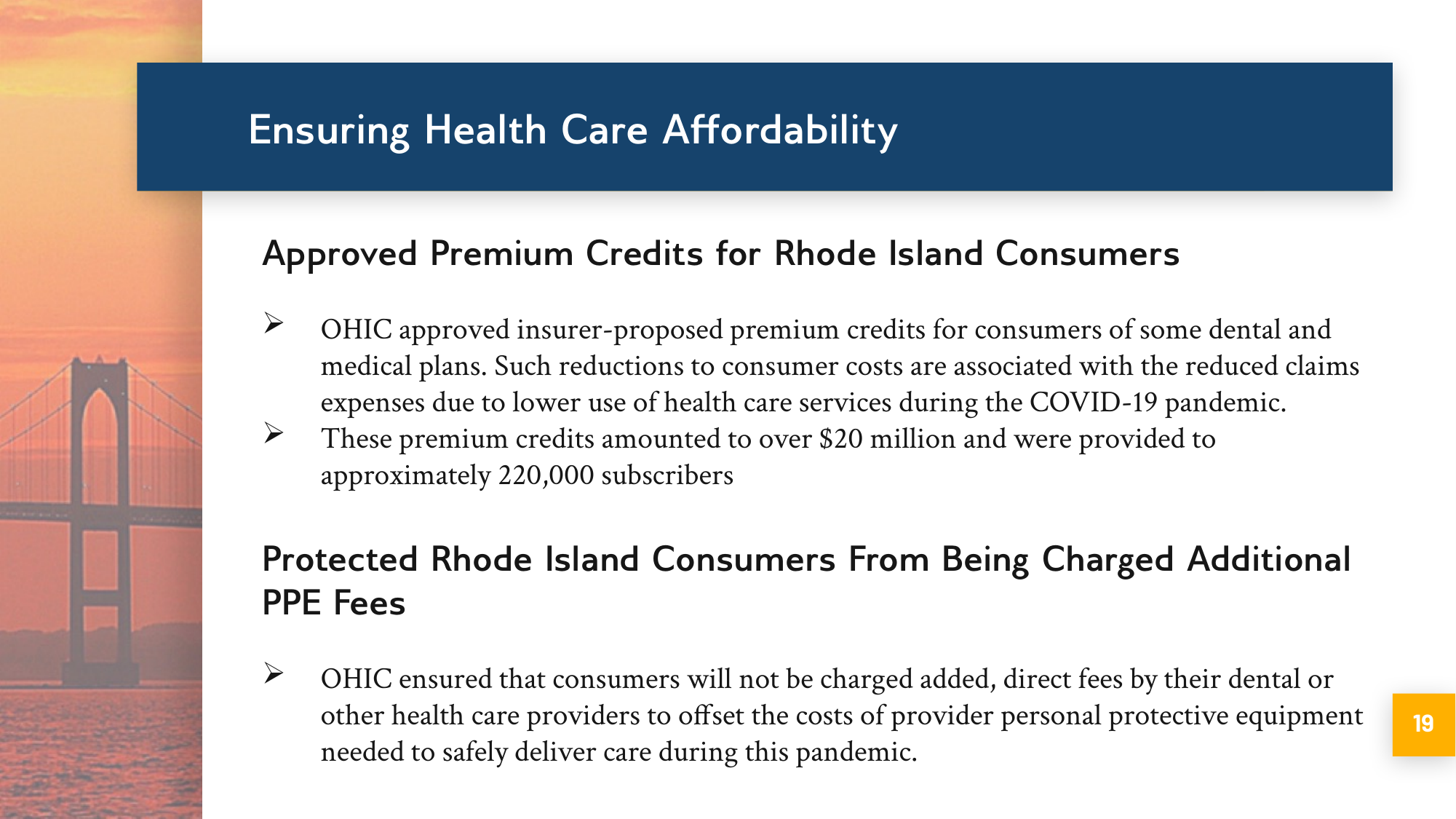

# Ensuring Health Care Affordability

Approved Premium Credits for Rhode Island Consumers

OHIC approved insurer-proposed premium credits for consumers of some dental and medical plans. Such reductions to consumer costs are associated with the reduced claims expenses due to lower use of health care services during the COVID-19 pandemic.
These premium credits amounted to over $20 million and were provided to approximately 220,000 subscribers

Protected Rhode Island Consumers From Being Charged Additional PPE Fees

OHIC ensured that consumers will not be charged added, direct fees by their dental or other health care providers to offset the costs of provider personal protective equipment needed to safely deliver care during this pandemic.
19